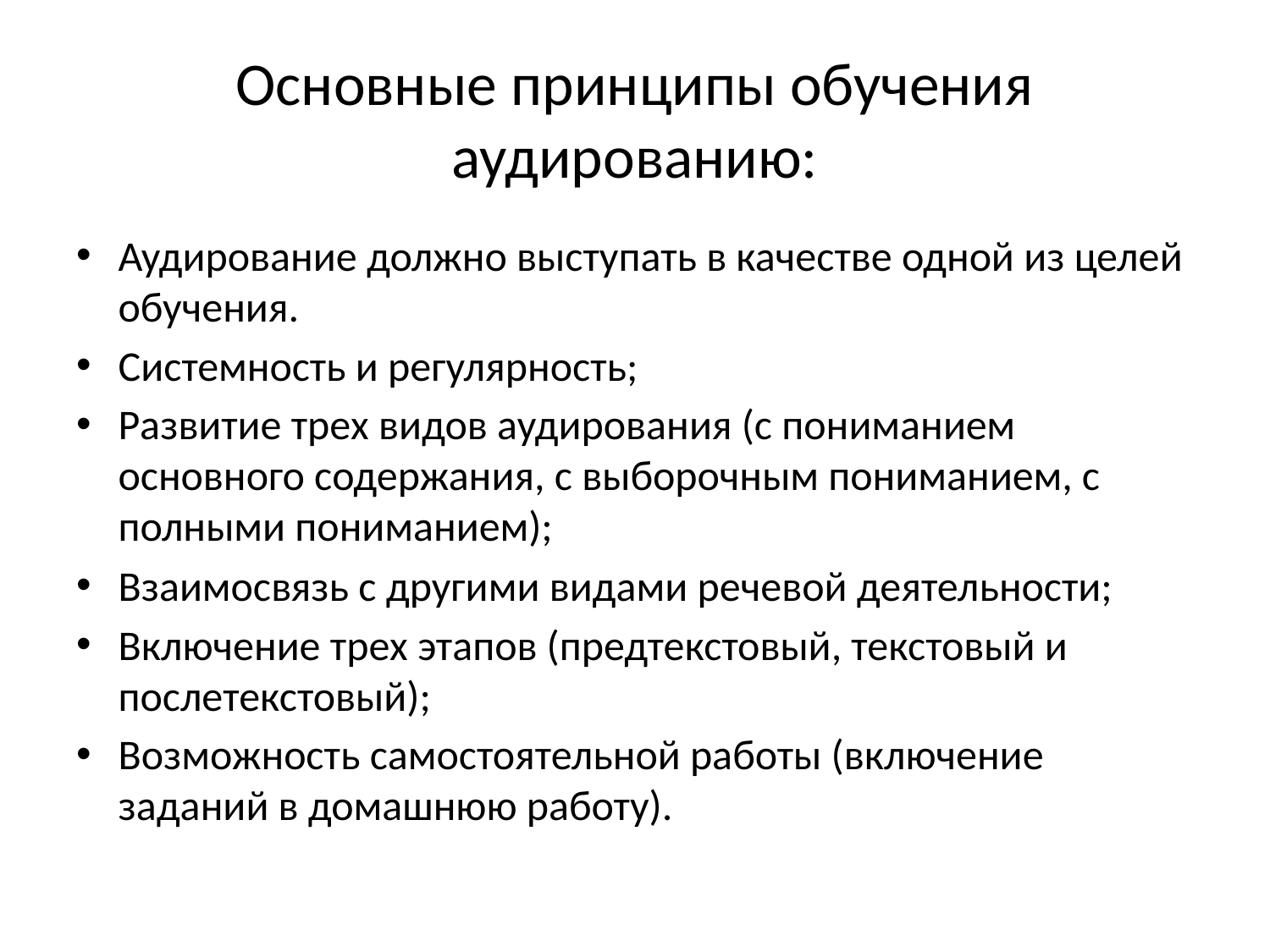

# Основные принципы обучения аудированию:
Аудирование должно выступать в качестве одной из целей обучения.
Системность и регулярность;
Развитие трех видов аудирования (с пониманием основного содержания, с выборочным пониманием, с полными пониманием);
Взаимосвязь с другими видами речевой деятельности;
Включение трех этапов (предтекстовый, текстовый и послетекстовый);
Возможность самостоятельной работы (включение заданий в домашнюю работу).